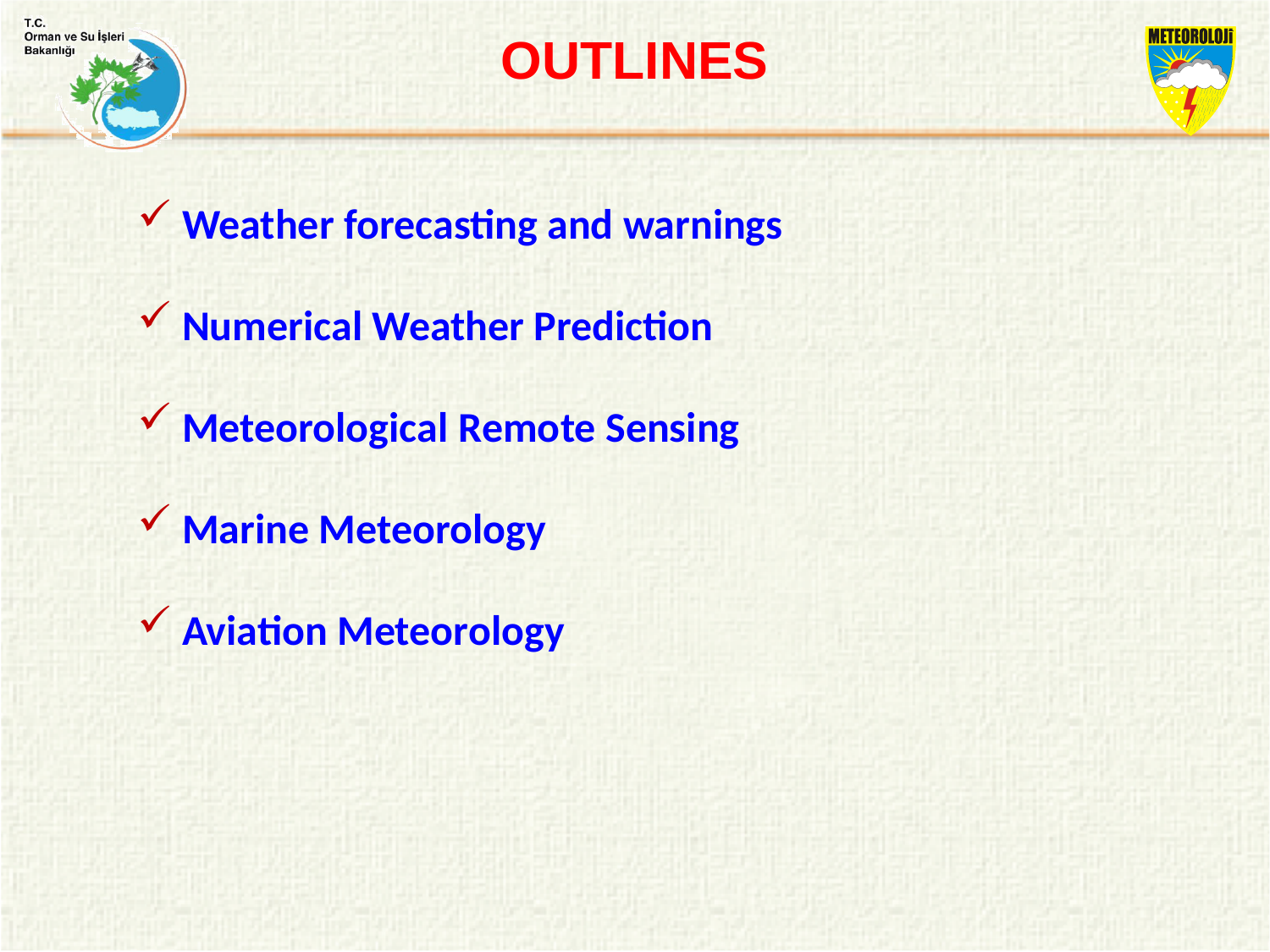

OUTLINES
 Weather forecasting and warnings

 Numerical Weather Prediction

 Meteorological Remote Sensing

 Marine Meteorology

 Aviation Meteorology